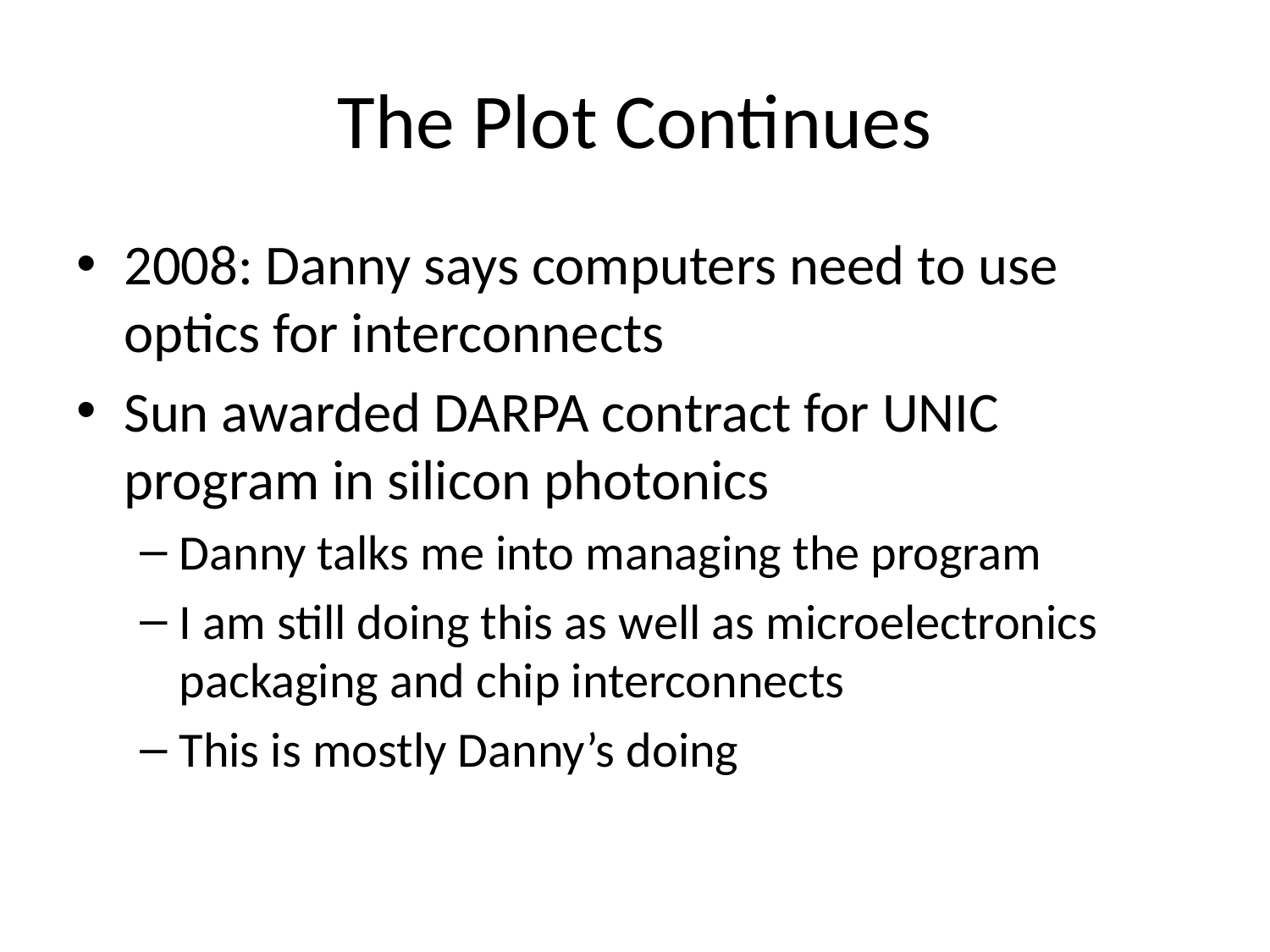

# The Plot Continues
2008: Danny says computers need to use optics for interconnects
Sun awarded DARPA contract for UNIC program in silicon photonics
Danny talks me into managing the program
I am still doing this as well as microelectronics packaging and chip interconnects
This is mostly Danny’s doing